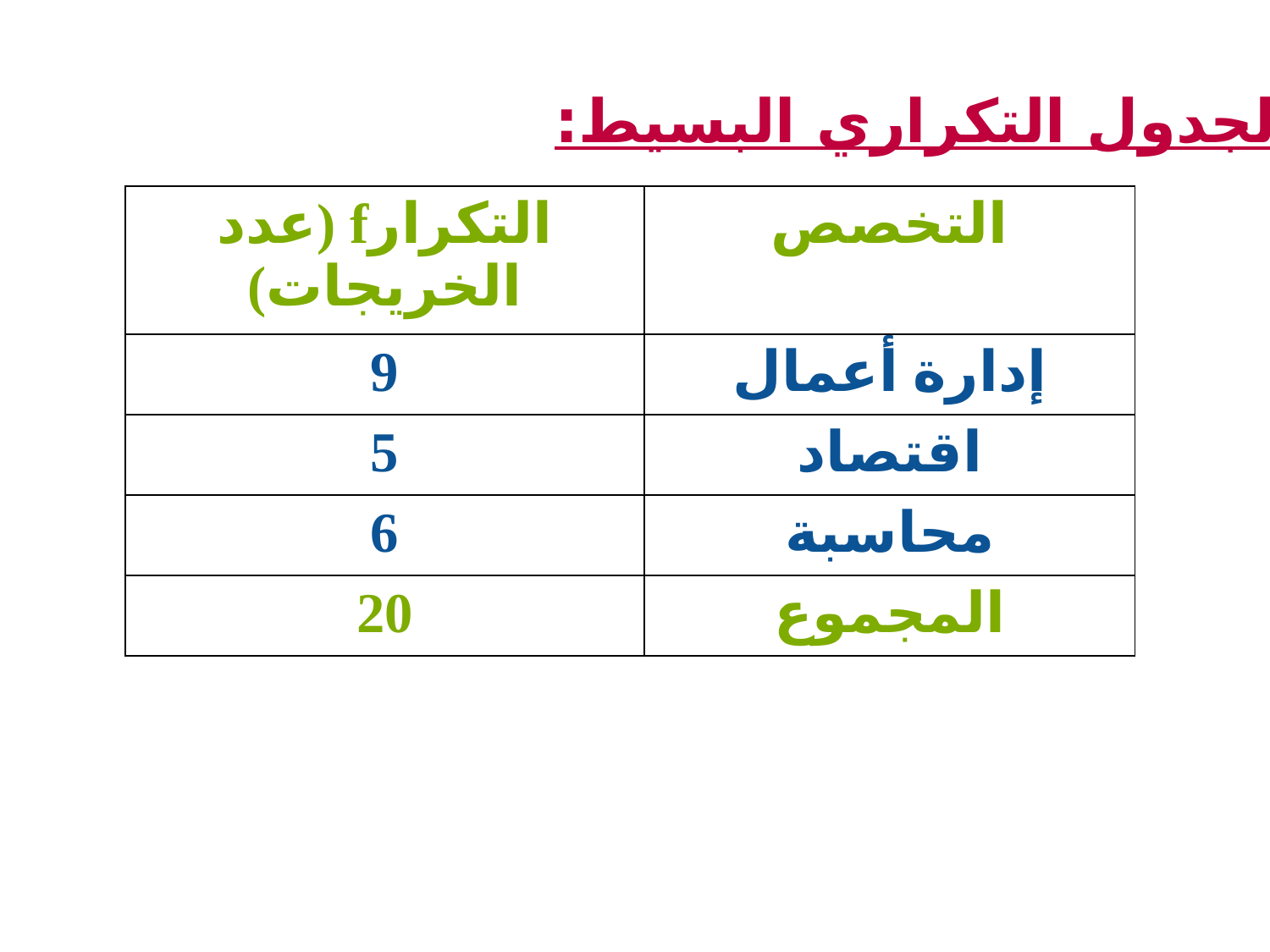

الجدول التكراري البسيط:
| التكرارf (عدد الخريجات) | التخصص |
| --- | --- |
| 9 | إدارة أعمال |
| 5 | اقتصاد |
| 6 | محاسبة |
| 20 | المجموع |